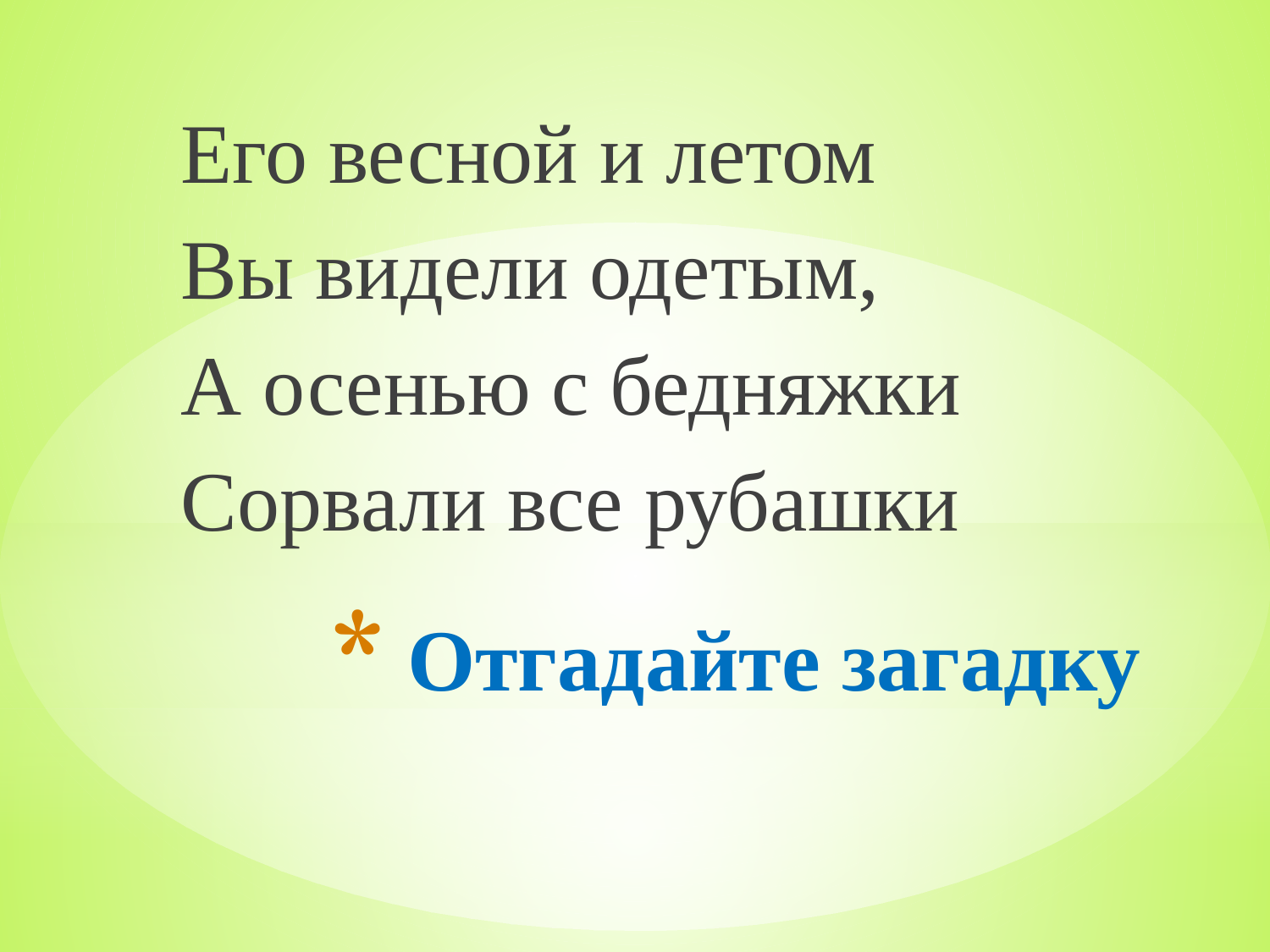

Его весной и летом
Вы видели одетым,
А осенью с бедняжки
Сорвали все рубашки
# Отгадайте загадку